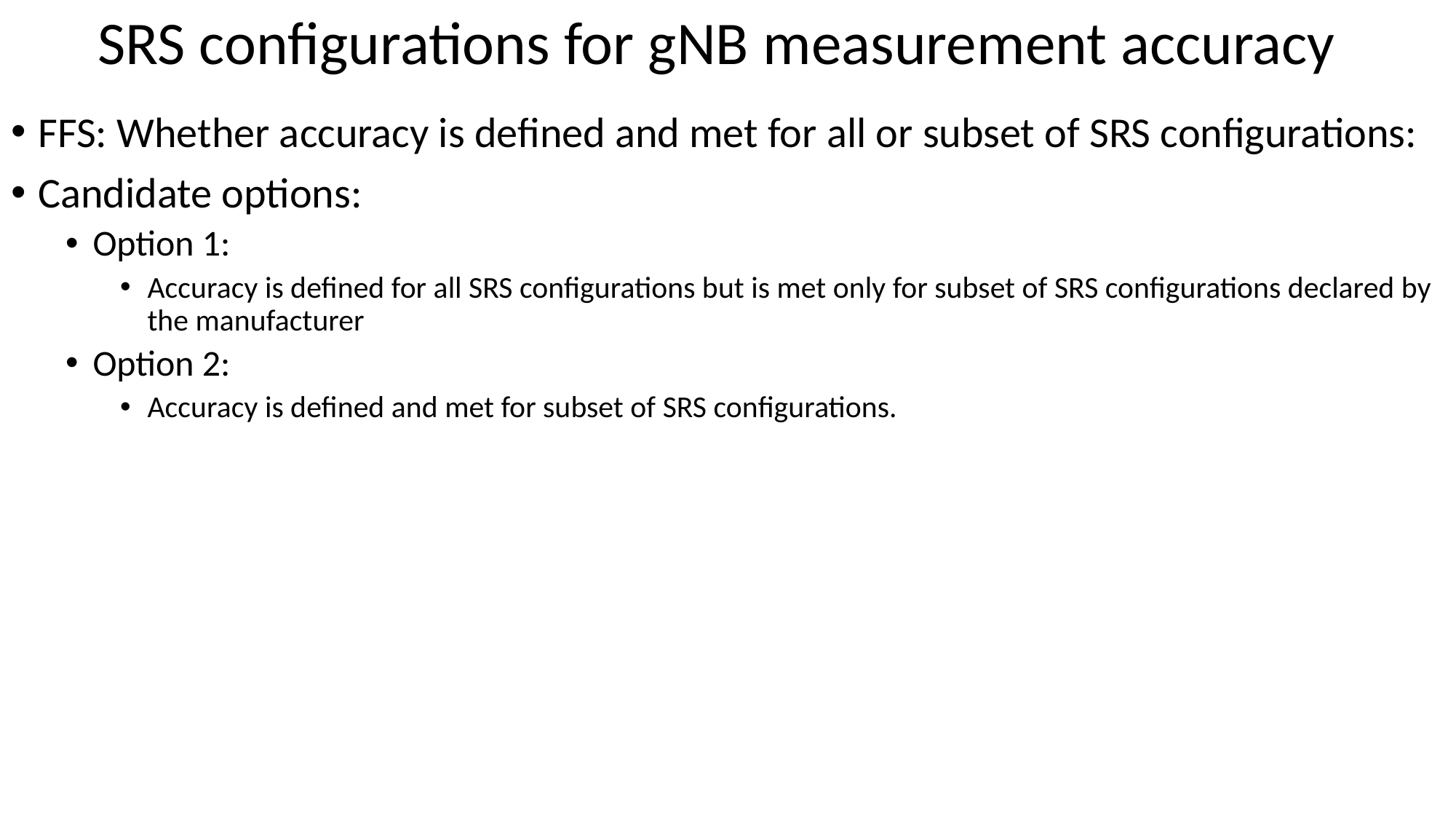

# SRS configurations for gNB measurement accuracy
FFS: Whether accuracy is defined and met for all or subset of SRS configurations:
Candidate options:
Option 1:
Accuracy is defined for all SRS configurations but is met only for subset of SRS configurations declared by the manufacturer
Option 2:
Accuracy is defined and met for subset of SRS configurations.